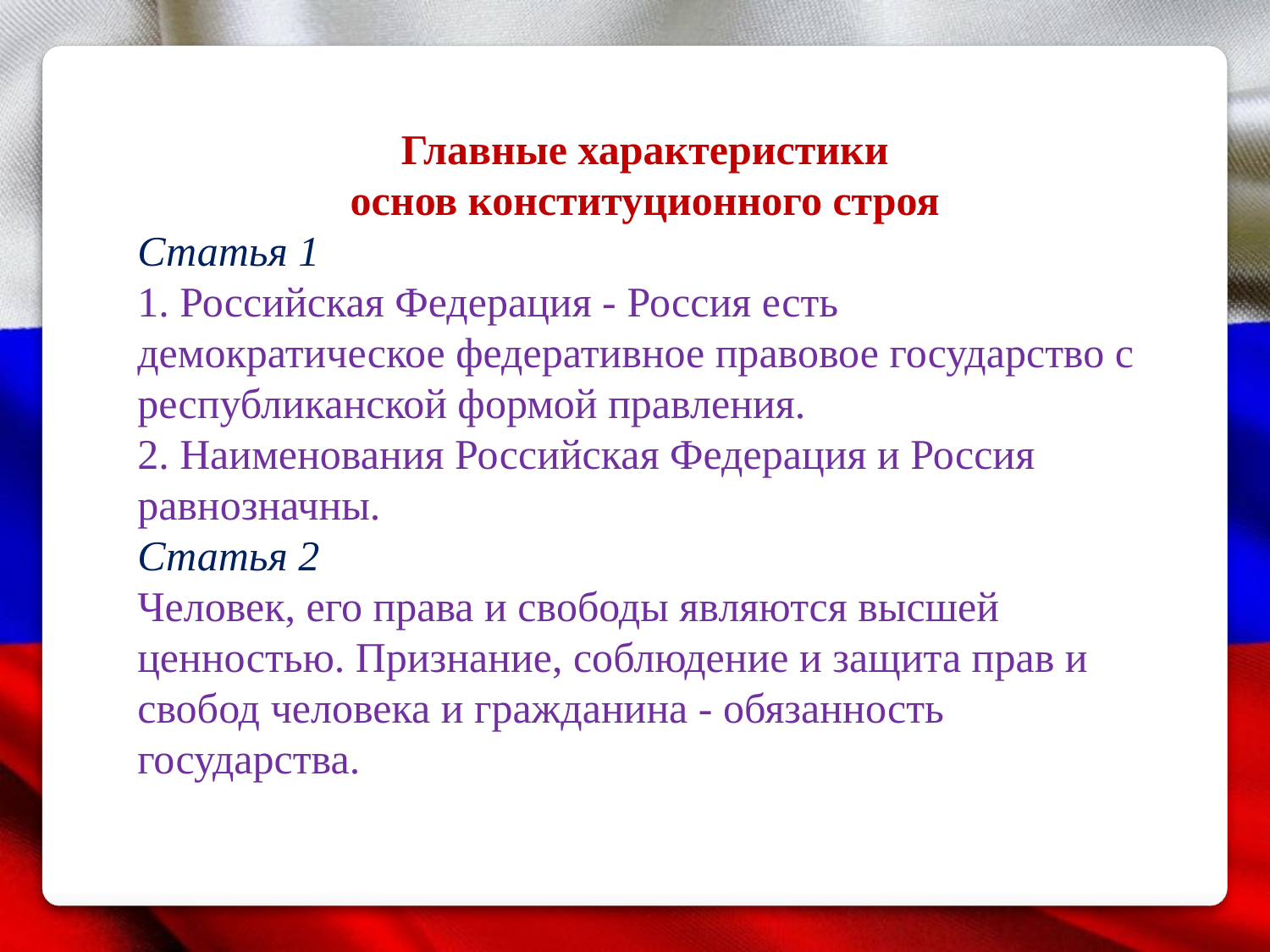

Главные характеристики
основ конституционного строя
Статья 1
1. Российская Федерация - Россия есть демократическое федеративное правовое государство с республиканской формой правления.
2. Наименования Российская Федерация и Россия равнозначны.
Статья 2
Человек, его права и свободы являются высшей ценностью. Признание, соблюдение и защита прав и свобод человека и гражданина - обязанность государства.